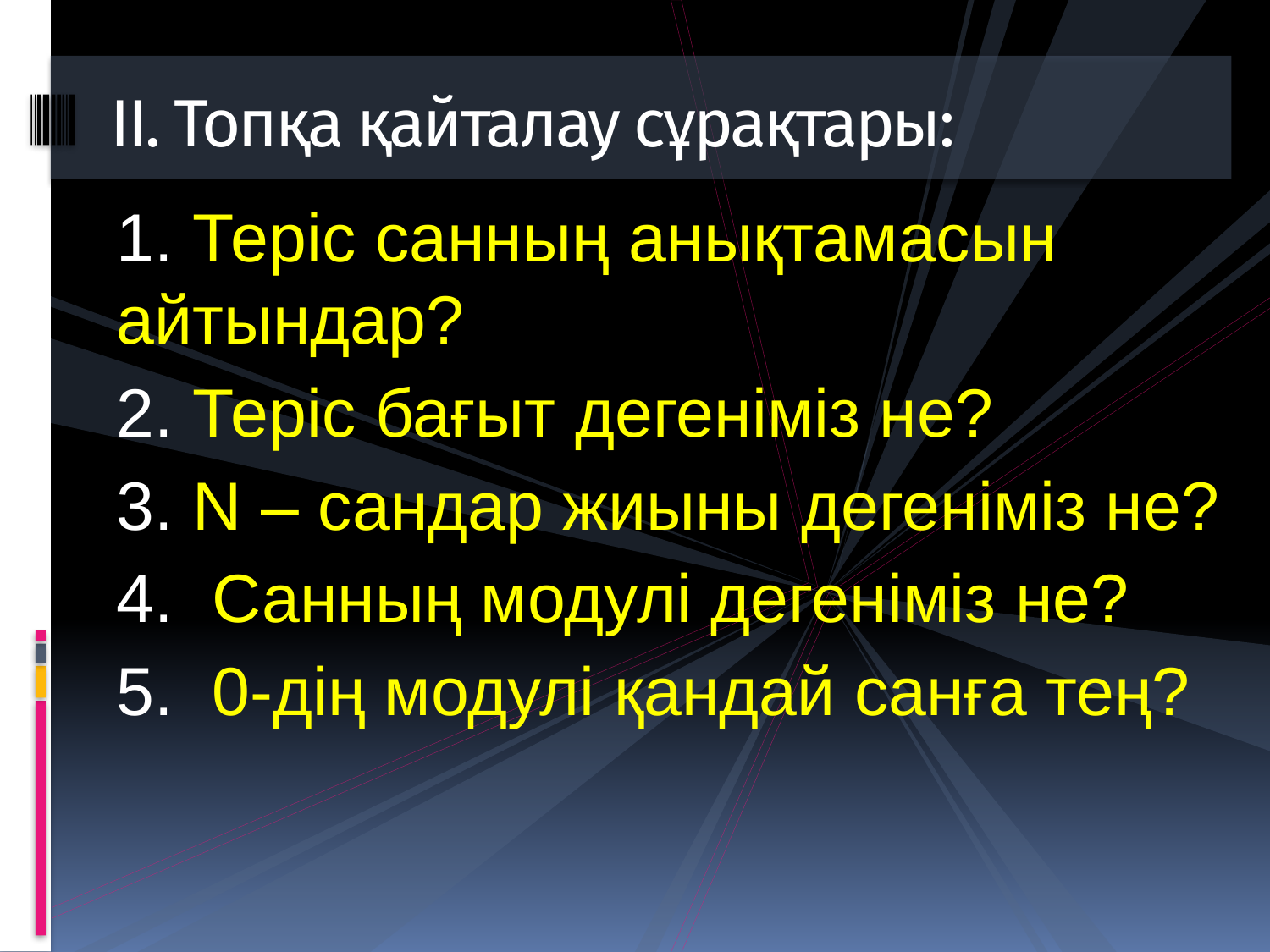

# ІІ. Топқа қайталау сұрақтары:
1. Теріс санның анықтамасын айтындар?
2. Теріс бағыт дегеніміз не?
3. N – сандар жиыны дегеніміз не?
4.  Санның модулі дегеніміз не?
5.  0-дің модулі қандай санға тең?